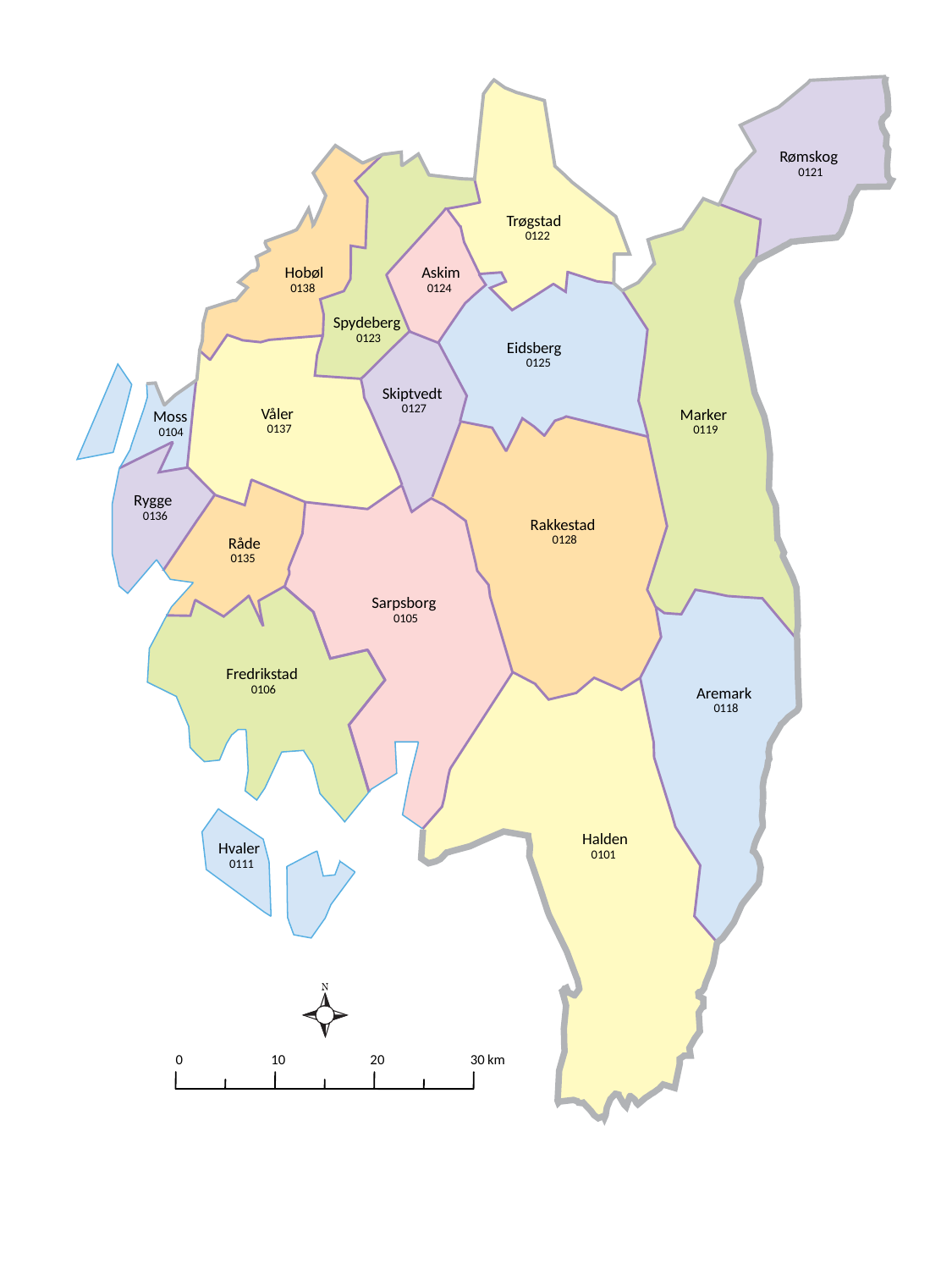

Rømskog

0121

Trøgstad
0122
Hobøl
Askim

0138
0124
Spydeberg
0123

Eidsberg
0125

Skiptvedt

0127
Våler
Marker
Moss

0137

0119
0104

Rygge

0136
Rakkestad
0128
Råde
0135

Sarpsborg

0105
Fredrikstad

0106
Aremark
0118

Halden
Hvaler
0101

0111

0
10
20
km
30